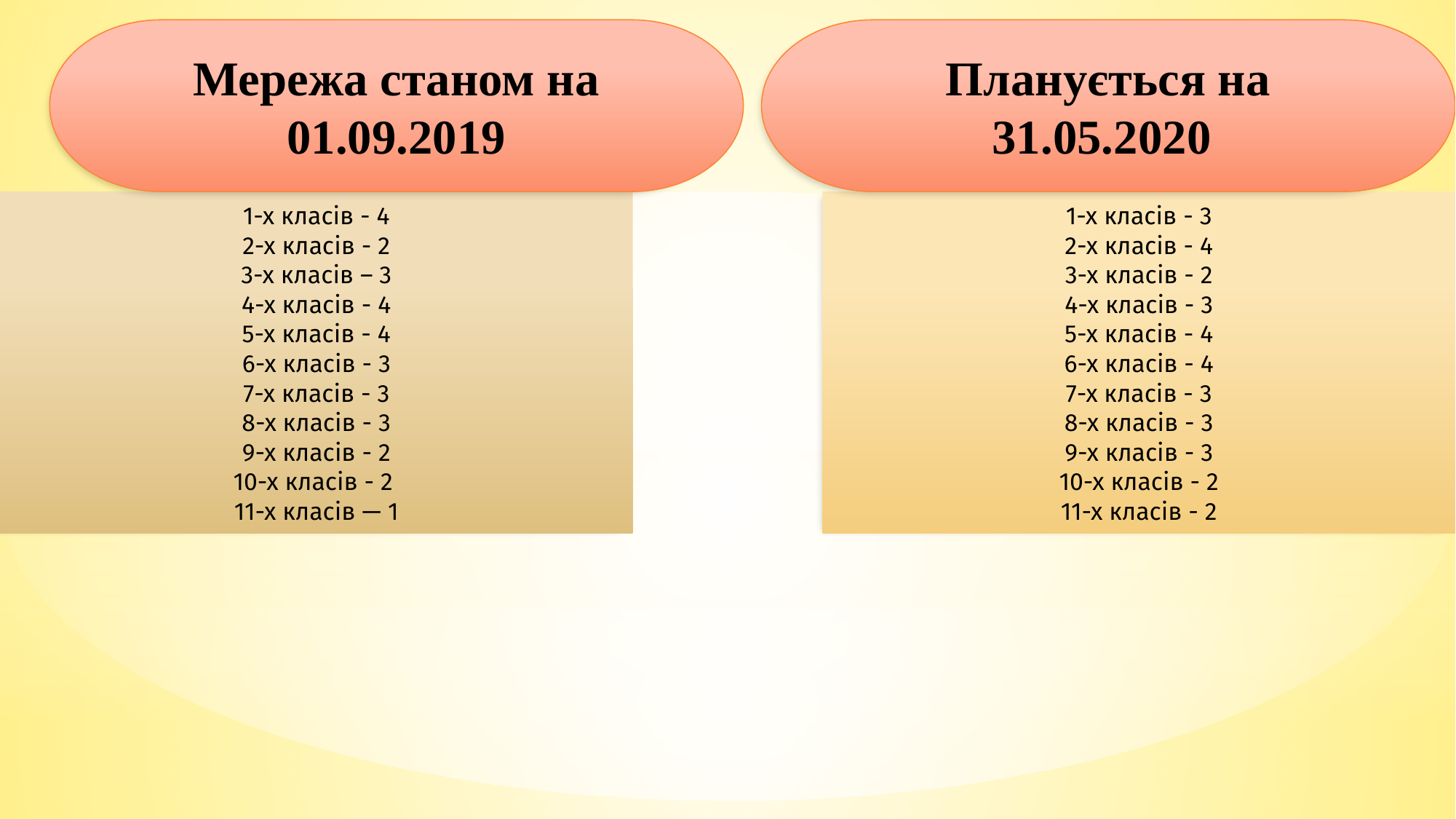

Планується на
31.05.2020
Мережа станом на
01.09.2019
1-х класів - 4
2-х класів - 2
3-х класів – 3
4-х класів - 4
5-х класів - 4
6-х класів - 3
7-х класів - 3
8-х класів - 3
9-х класів - 2
10-х класів - 2
11-х класів — 1
1-х класів - 3
2-х класів - 4
3-х класів - 2
4-х класів - 3
5-х класів - 4
6-х класів - 4
7-х класів - 3
8-х класів - 3
9-х класів - 3
10-х класів - 2
11-х класів - 2